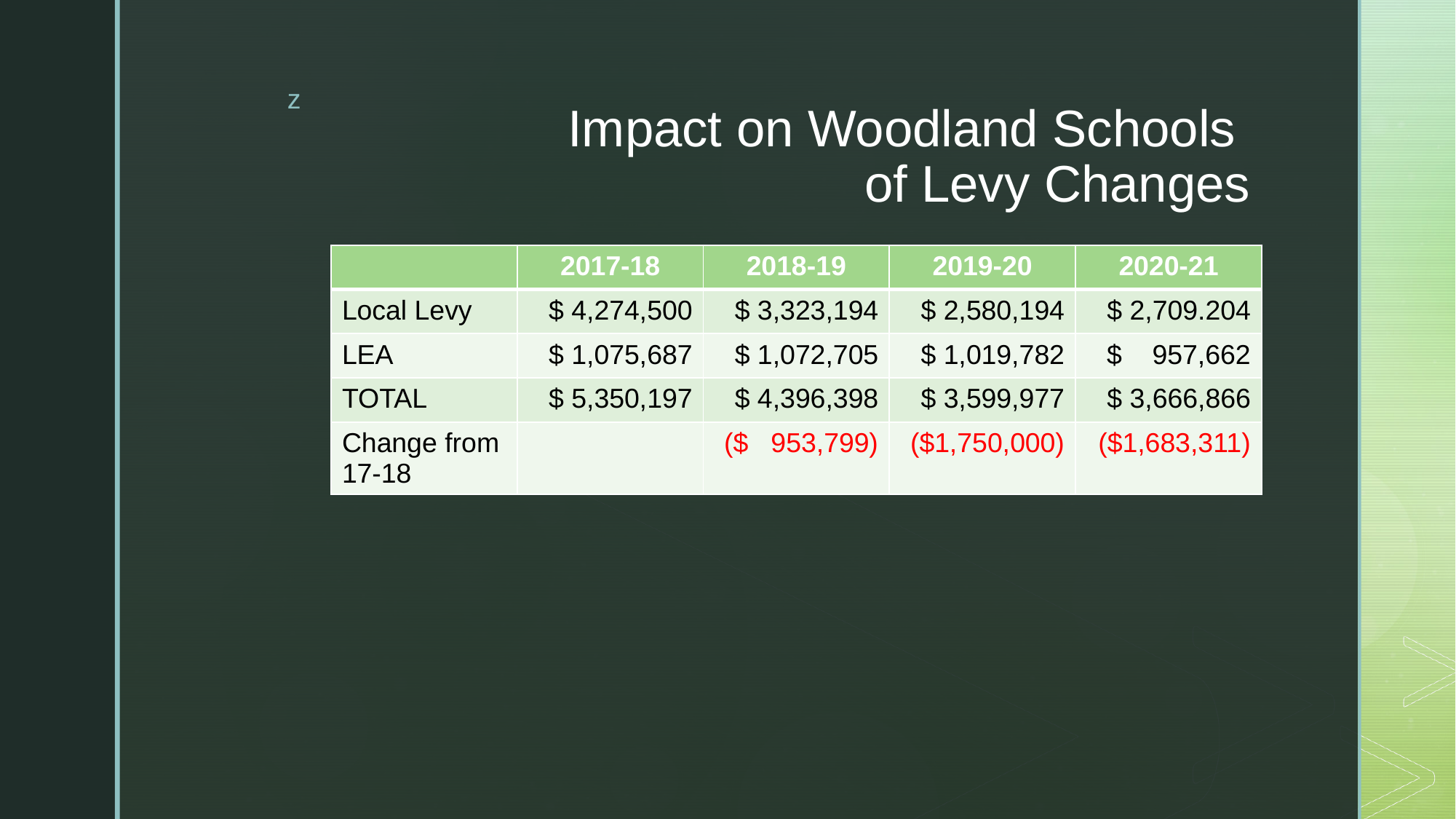

# Impact on Woodland Schools of Levy Changes
|  | 2017-18 | 2018-19 | 2019-20 | 2020-21 |
| --- | --- | --- | --- | --- |
| Local Levy | $ 4,274,500 | $ 3,323,194 | $ 2,580,194 | $ 2,709.204 |
| LEA | $ 1,075,687 | $ 1,072,705 | $ 1,019,782 | $ 957,662 |
| TOTAL | $ 5,350,197 | $ 4,396,398 | $ 3,599,977 | $ 3,666,866 |
| Change from 17-18 |  | ($ 953,799) | ($1,750,000) | ($1,683,311) |